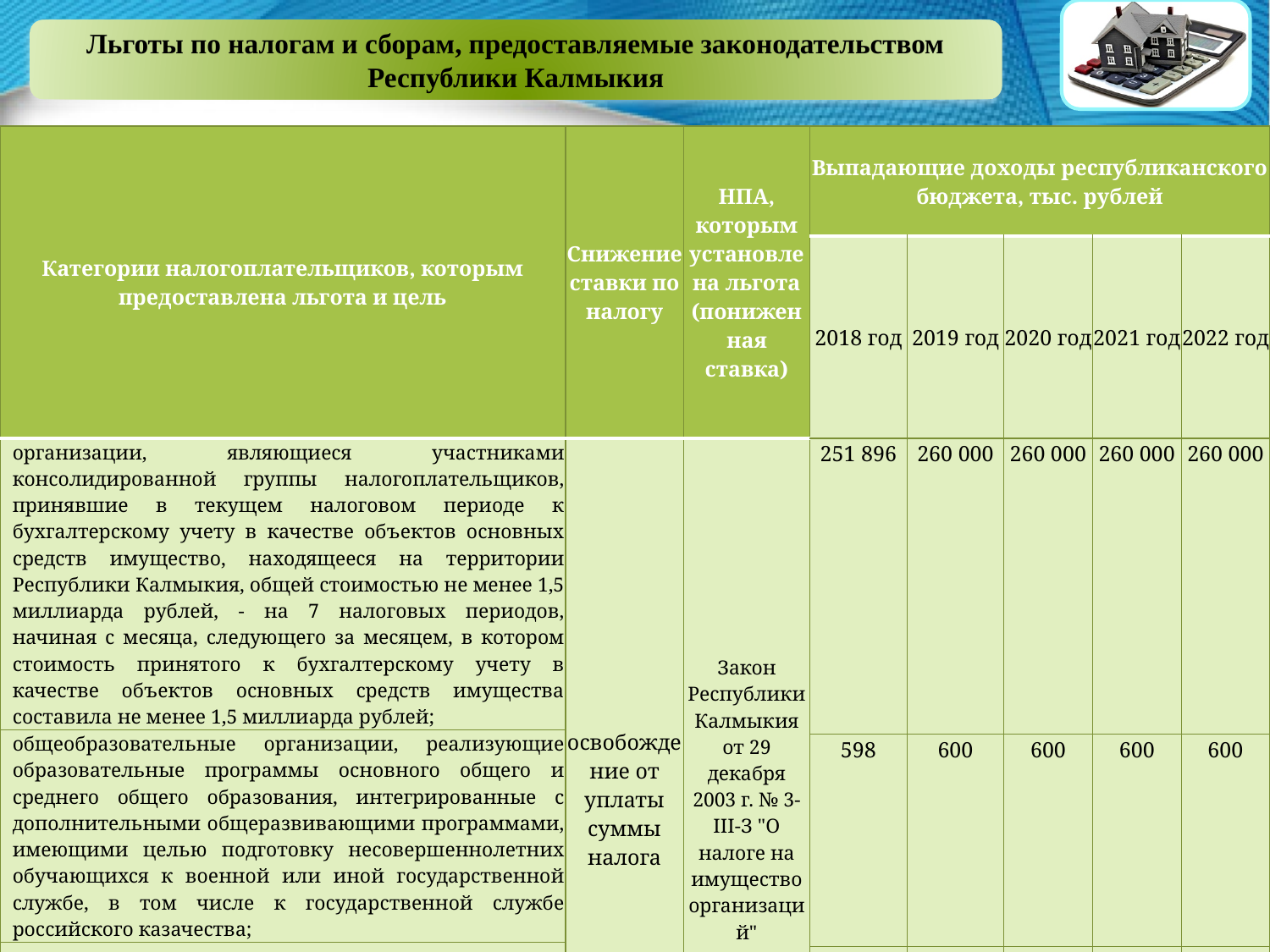

Льготы по налогам и сборам, предоставляемые законодательством Республики Калмыкия
| Категории налогоплательщиков, которым предоставлена льгота и цель | Снижение ставки по налогу | НПА, которым установлена льгота (пониженная ставка) | Выпадающие доходы республиканского бюджета, тыс. рублей |  |  |  |  |
| --- | --- | --- | --- | --- | --- | --- | --- |
|  |  |  | 2018 год | 2019 год | 2020 год | 2021 год | 2022 год |
| организации, являющиеся участниками консолидированной группы налогоплательщиков, принявшие в текущем налоговом периоде к бухгалтерскому учету в качестве объектов основных средств имущество, находящееся на территории Республики Калмыкия, общей стоимостью не менее 1,5 миллиарда рублей, - на 7 налоговых периодов, начиная с месяца, следующего за месяцем, в котором стоимость принятого к бухгалтерскому учету в качестве объектов основных средств имущества составила не менее 1,5 миллиарда рублей; | освобождение от уплаты суммы налога | Закон Республики Калмыкия от 29 декабря 2003 г. № 3-III-З "О налоге на имущество организаций" | 251 896 | 260 000 | 260 000 | 260 000 | 260 000 |
| общеобразовательные организации, реализующие образовательные программы основного общего и среднего общего образования, интегрированные с дополнительными общеразвивающими программами, имеющими целью подготовку несовершеннолетних обучающихся к военной или иной государственной службе, в том числе к государственной службе российского казачества; |  |  |  |  |  |  |  |
|  |  |  | 598 | 600 | 600 | 600 | 600 |
| управляющие компании парков развития экономической деятельности в Республике Калмыкия в отношении имущества управляющей компании, находящегося на территории данного парка, на любые четыре последовательных календарных года в течение шести календарных лет, следующих за календарным годом, в котором присвоен статус парка развития экономической деятельности в Республике Калмыкия; |  |  |  |  |  |  |  |
|  |  |  | 0 | 0 | 0 | 0 | 0 |